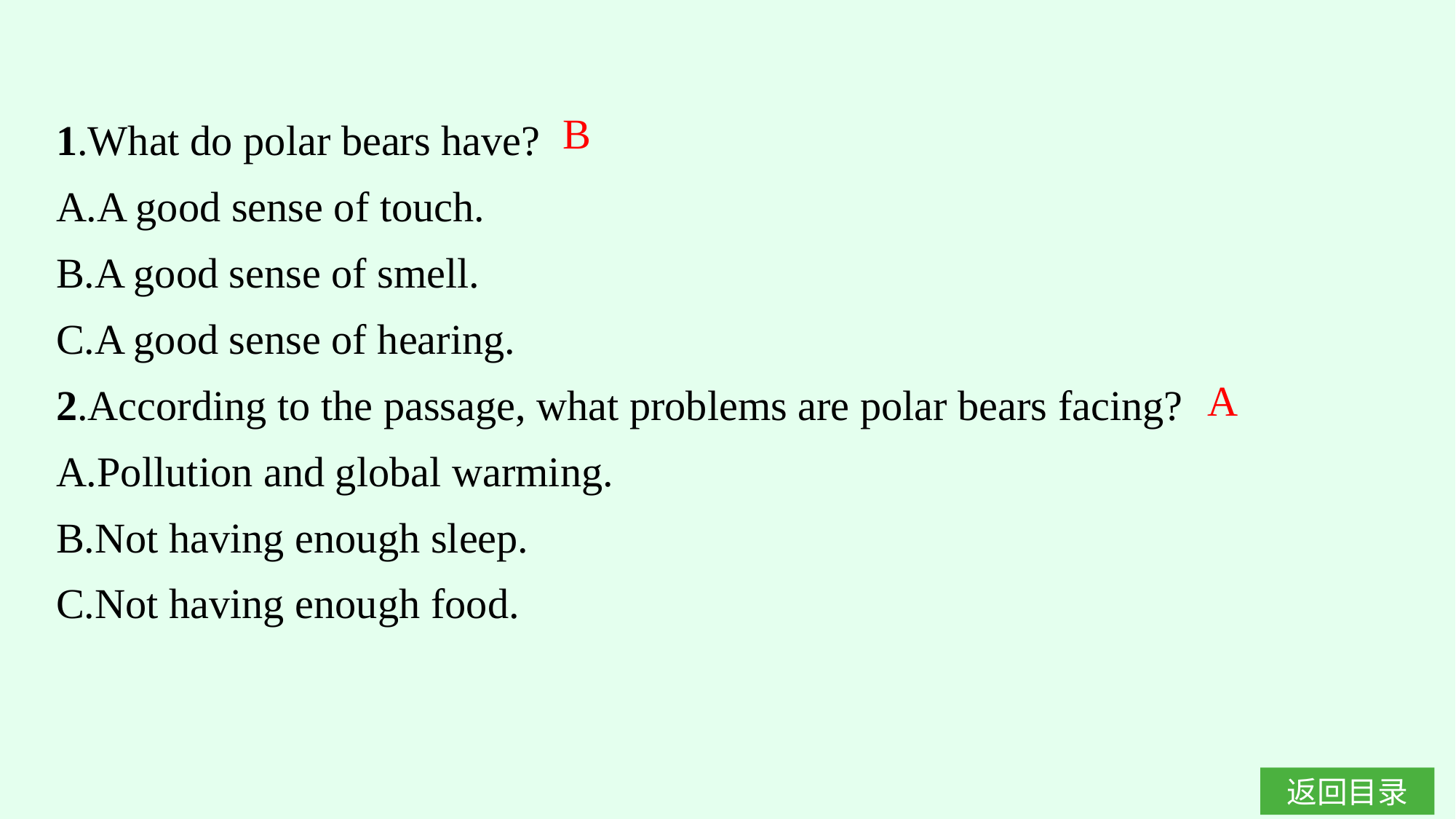

1.What do polar bears have?
A.A good sense of touch.
B.A good sense of smell.
C.A good sense of hearing.
2.According to the passage, what problems are polar bears facing?
A.Pollution and global warming.
B.Not having enough sleep.
C.Not having enough food.
B
A